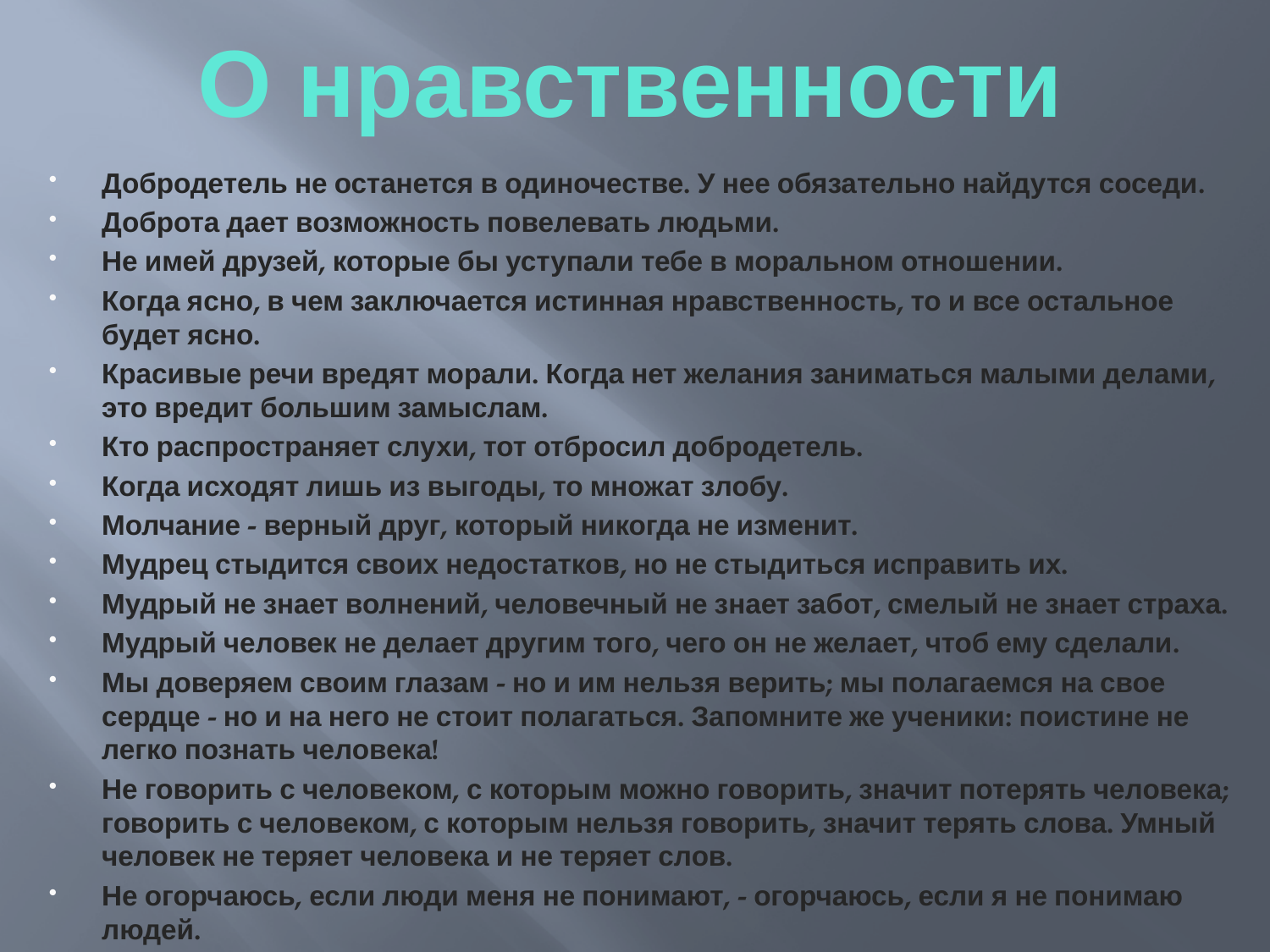

# О нравственности
Добродетель не останется в одиночестве. У нее обязательно найдутся соседи.
Доброта дает возможность повелевать людьми.
Не имей друзей, которые бы уступали тебе в моральном отношении.
Когда ясно, в чем заключается истинная нравственность, то и все остальное будет ясно.
Красивые речи вредят морали. Когда нет желания заниматься малыми делами, это вредит большим замыслам.
Кто распространяет слухи, тот отбросил добродетель.
Когда исходят лишь из выгоды, то множат злобу.
Молчание - верный друг, который никогда не изменит.
Мудрец стыдится своих недостатков, но не стыдиться исправить их.
Мудрый не знает волнений, человечный не знает забот, смелый не знает страха.
Мудрый человек не делает другим того, чего он не желает, чтоб ему сделали.
Мы доверяем своим глазам - но и им нельзя верить; мы полагаемся на свое сердце - но и на него не стоит полагаться. Запомните же ученики: поистине не легко познать человека!
Не говорить с человеком, с которым можно говорить, значит потерять человека; говорить с человеком, с которым нельзя говорить, значит терять слова. Умный человек не теряет человека и не теряет слов.
Не огорчаюсь, если люди меня не понимают, - огорчаюсь, если я не понимаю людей.